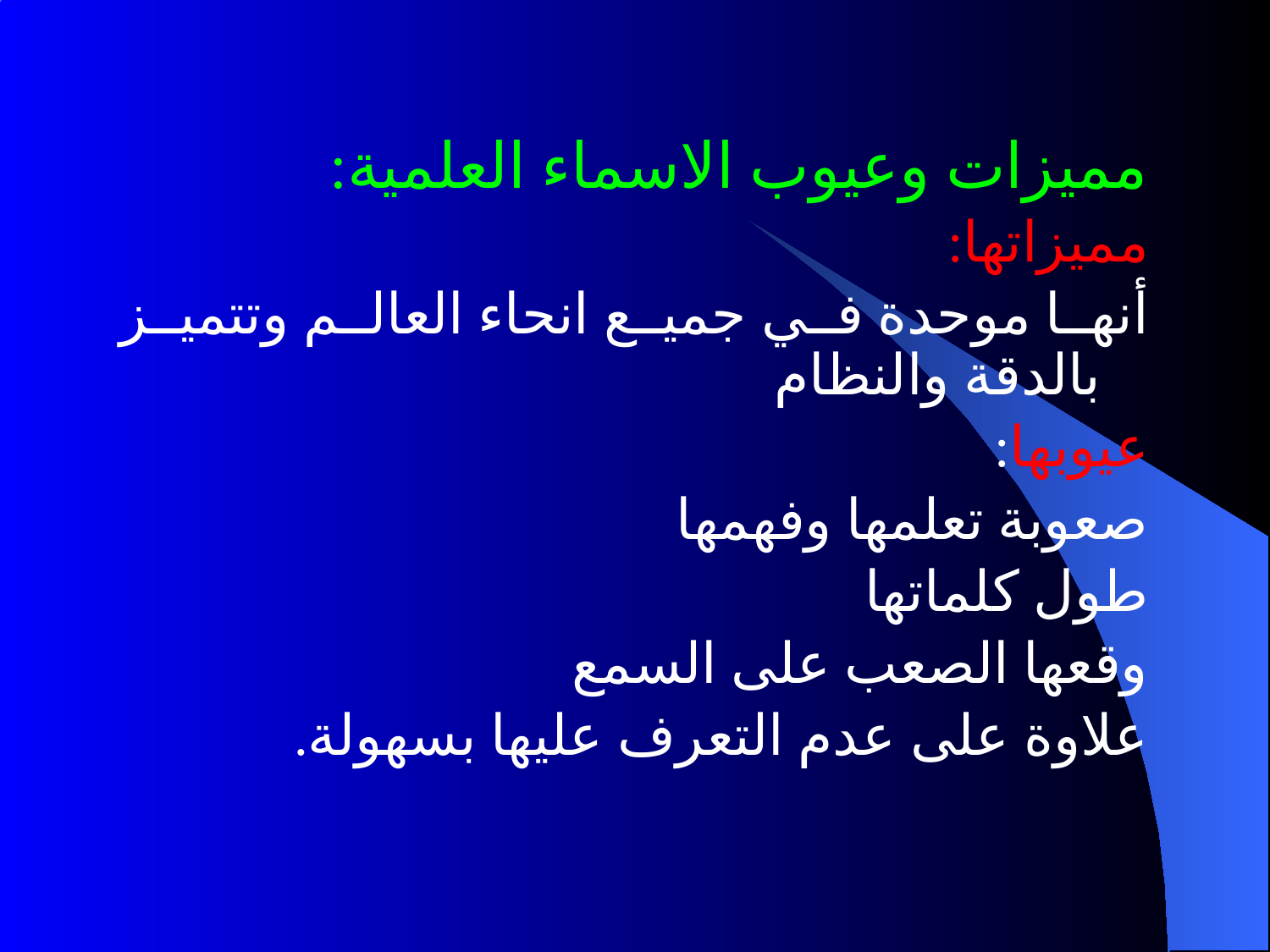

مميزات وعيوب الاسماء العلمية:
مميزاتها:
أنها موحدة في جميع انحاء العالم وتتميز بالدقة والنظام
عيوبها:
صعوبة تعلمها وفهمها
طول كلماتها
وقعها الصعب على السمع
علاوة على عدم التعرف عليها بسهولة.